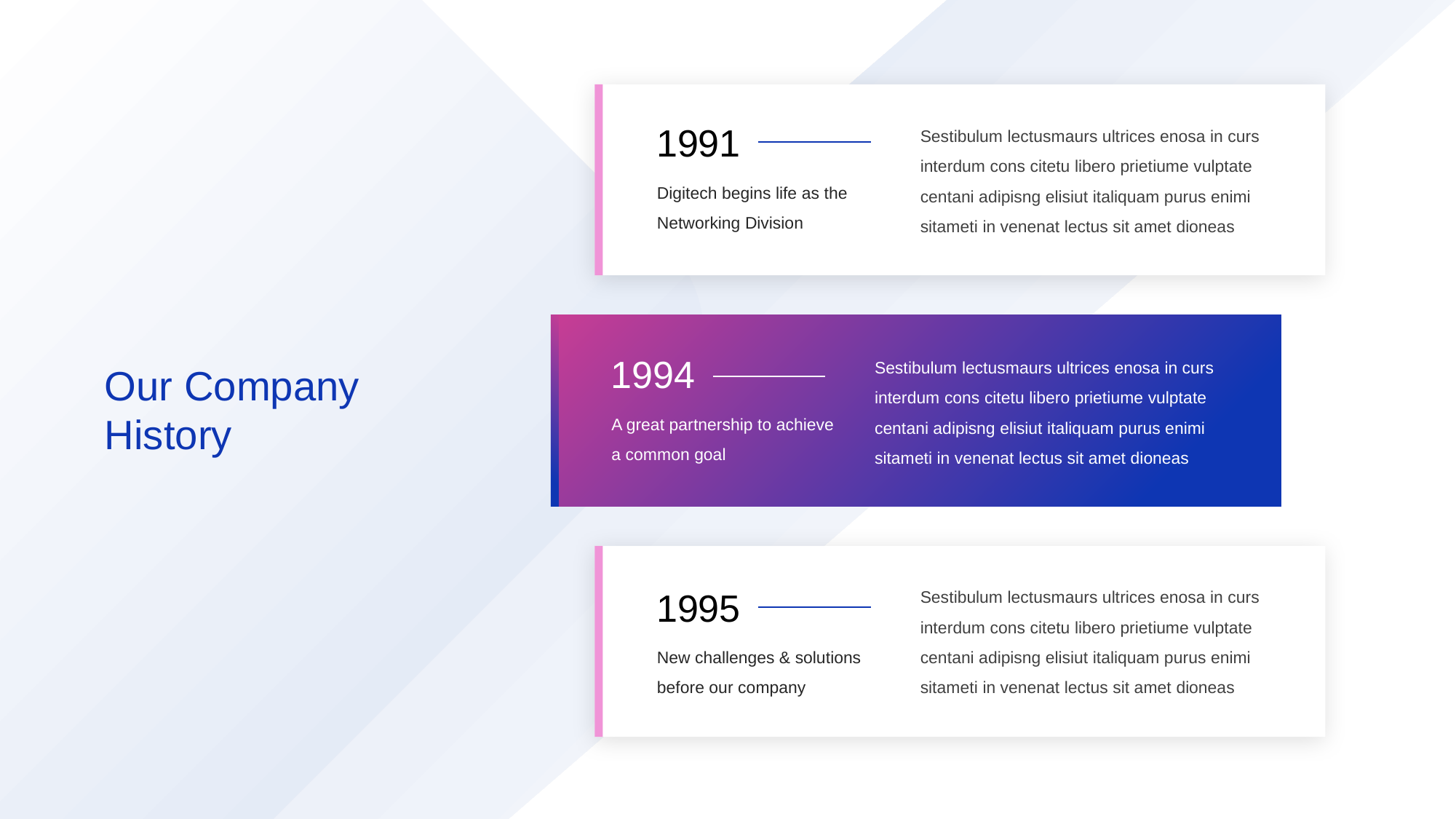

Sestibulum lectusmaurs ultrices enosa in curs interdum cons citetu libero prietiume vulptate centani adipisng elisiut italiquam purus enimi sitameti in venenat lectus sit amet dioneas
1991
Digitech begins life as the Networking Division

Sestibulum lectusmaurs ultrices enosa in curs interdum cons citetu libero prietiume vulptate centani adipisng elisiut italiquam purus enimi sitameti in venenat lectus sit amet dioneas
1994
Our Company History
A great partnership to achieve a common goal

Sestibulum lectusmaurs ultrices enosa in curs interdum cons citetu libero prietiume vulptate centani adipisng elisiut italiquam purus enimi sitameti in venenat lectus sit amet dioneas
1995
New challenges & solutions before our company